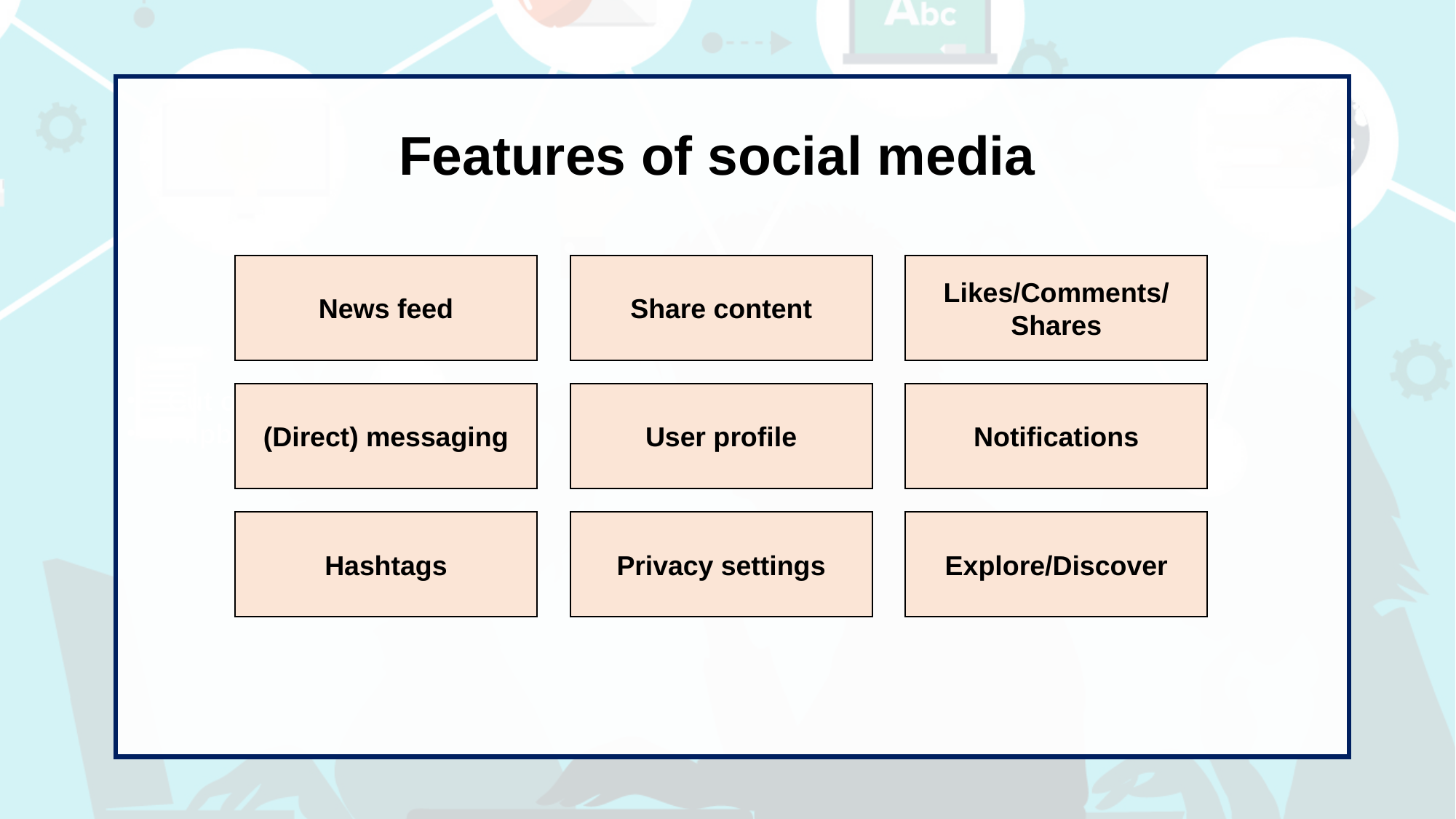

Cut out
Flipbook animation
Features of social media
Likes/Comments/
Shares
News feed
Share content
Notifications
(Direct) messaging
User profile
Explore/Discover
Hashtags
Privacy settings